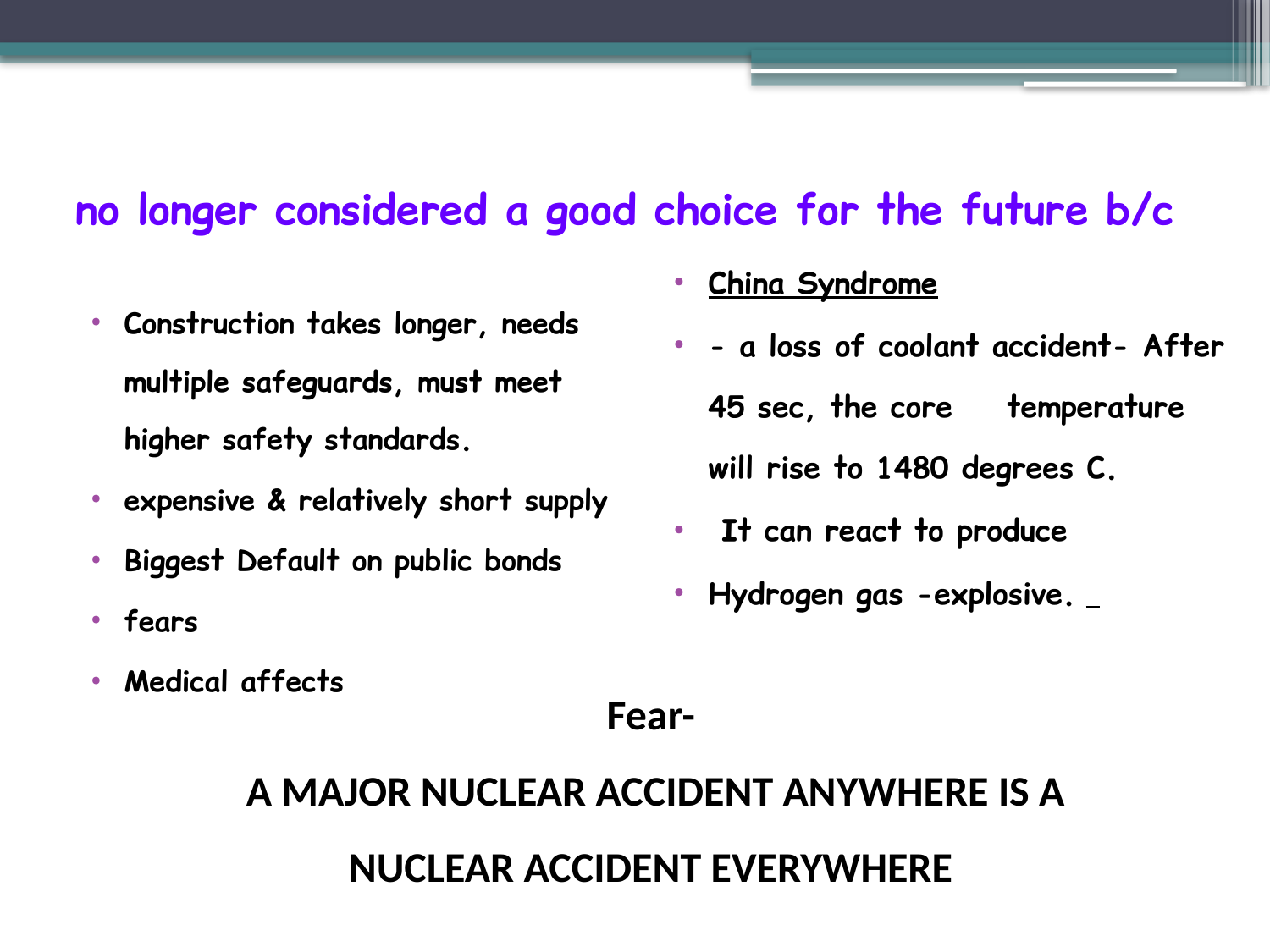

# no longer considered a good choice for the future b/c
China Syndrome
- a loss of coolant accident- After 45 sec, the core 	temperature will rise to 1480 degrees C.
 It can react to produce
Hydrogen gas -explosive.
Construction takes longer, needs multiple safeguards, must meet higher safety standards.
expensive & relatively short supply
Biggest Default on public bonds
fears
Medical affects

Fear-
 A MAJOR NUCLEAR ACCIDENT ANYWHERE IS A NUCLEAR ACCIDENT EVERYWHERE